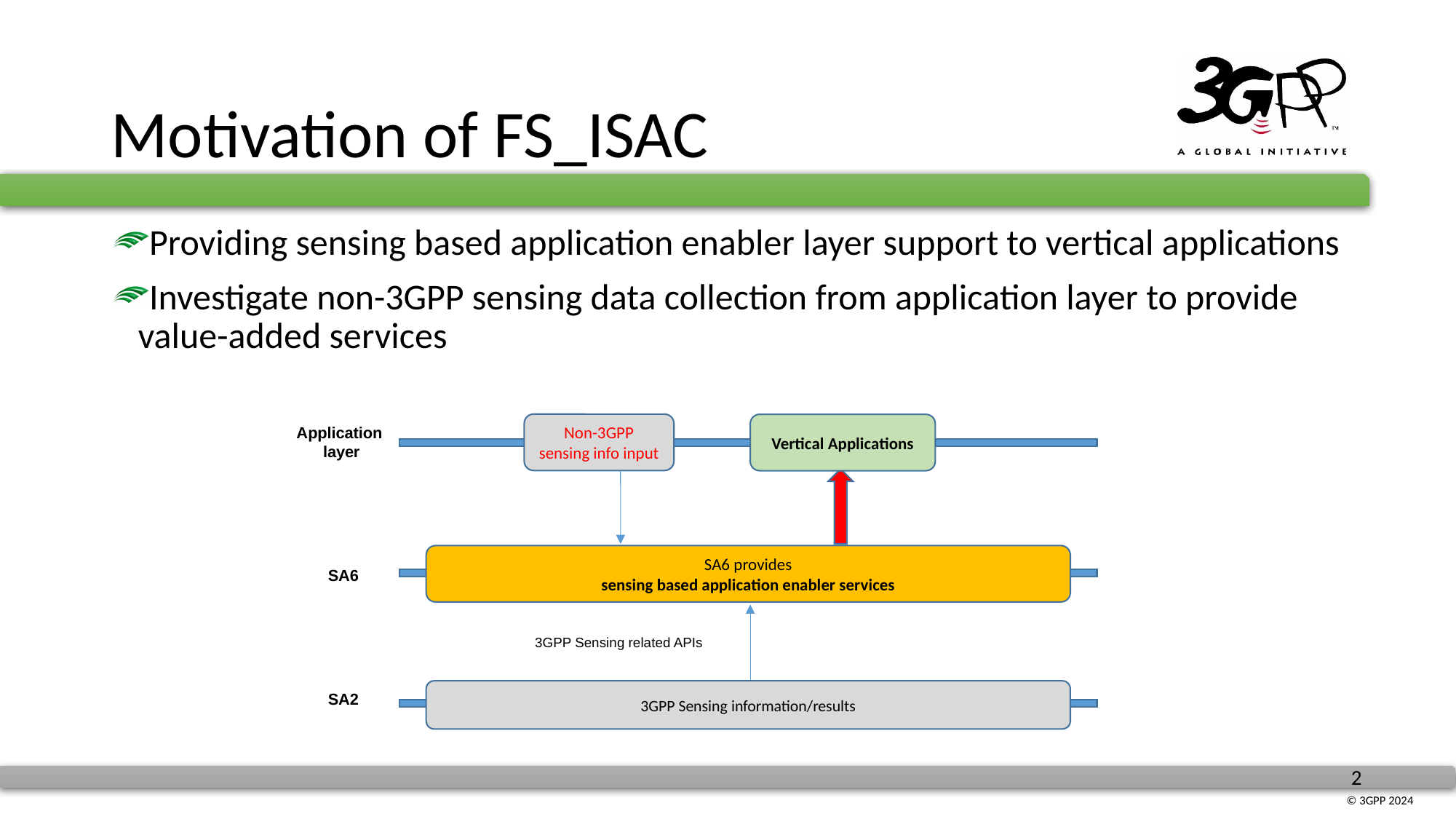

# Motivation of FS_ISAC
Providing sensing based application enabler layer support to vertical applications
Investigate non-3GPP sensing data collection from application layer to provide value-added services
Non-3GPP sensing info input
Vertical Applications
Application
layer

SA6 provides
 sensing based application enabler services
SA6

3GPP Sensing related APIs
3GPP Sensing information/results
SA2